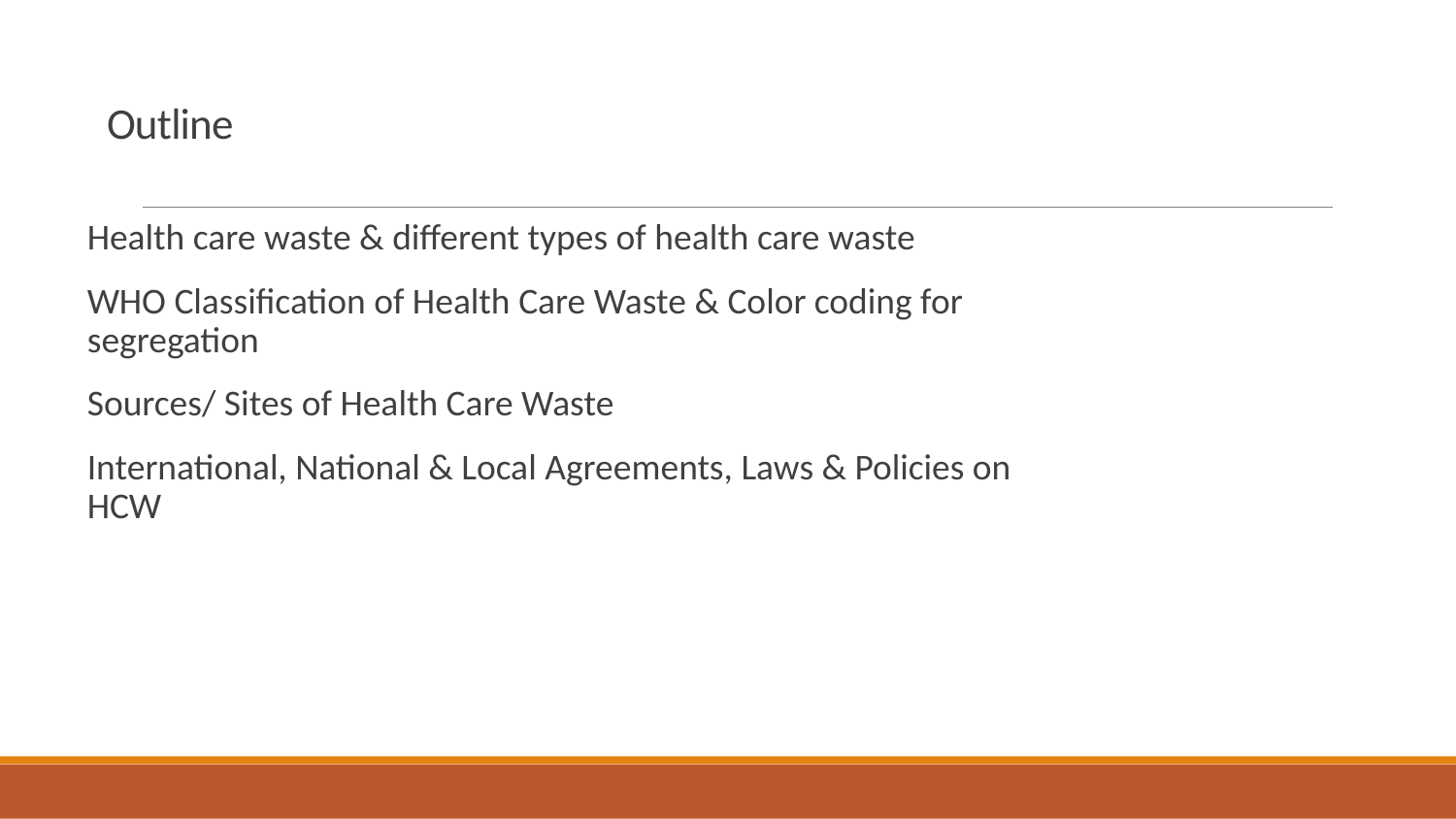

# Outline
Health care waste & different types of health care waste
WHO Classification of Health Care Waste & Color coding for segregation
Sources/ Sites of Health Care Waste
International, National & Local Agreements, Laws & Policies on HCW